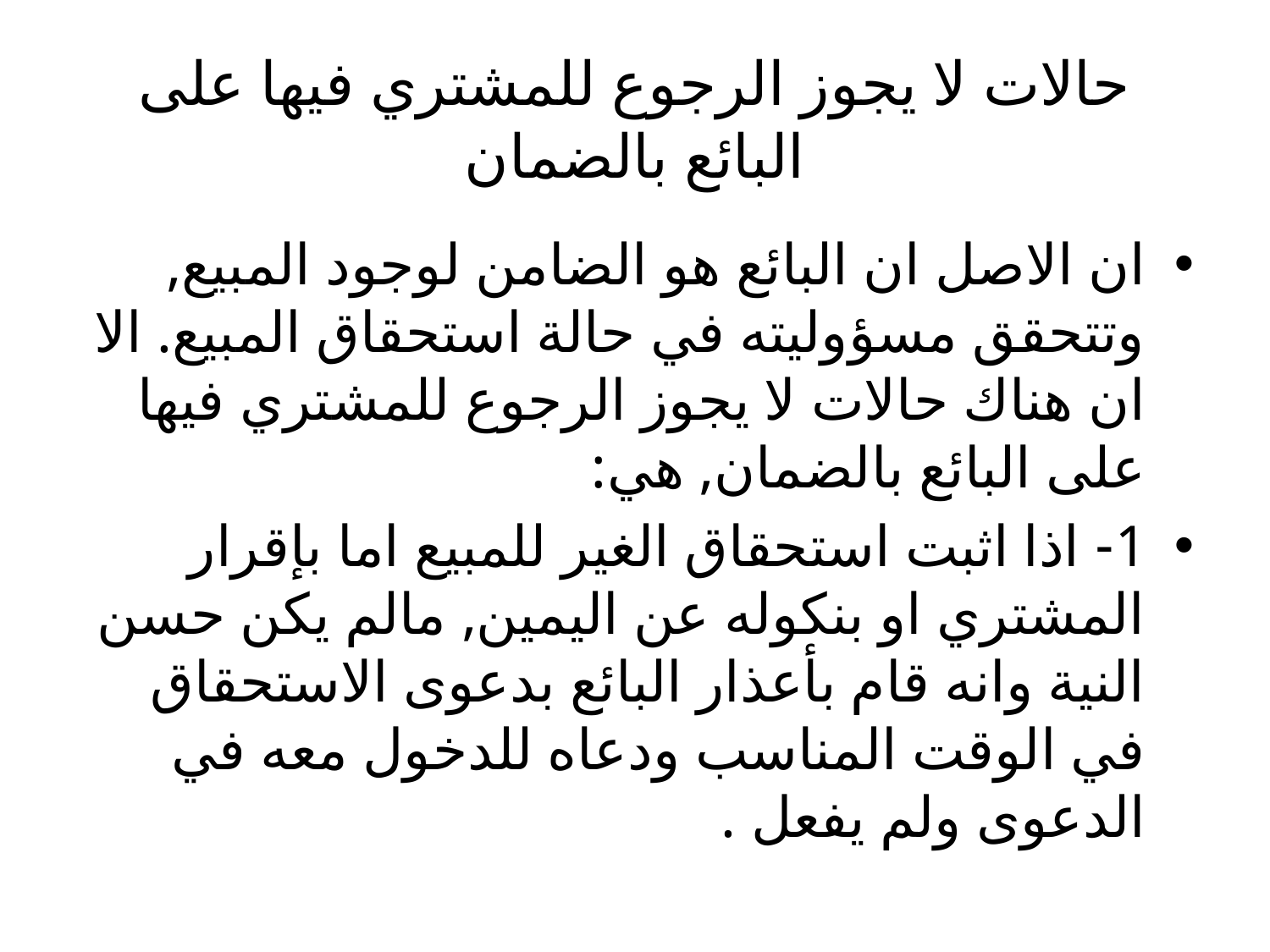

# حالات لا يجوز الرجوع للمشتري فيها على البائع بالضمان
ان الاصل ان البائع هو الضامن لوجود المبيع, وتتحقق مسؤوليته في حالة استحقاق المبيع. الا ان هناك حالات لا يجوز الرجوع للمشتري فيها على البائع بالضمان, هي:
1- اذا اثبت استحقاق الغير للمبيع اما بإقرار المشتري او بنكوله عن اليمين, مالم يكن حسن النية وانه قام بأعذار البائع بدعوى الاستحقاق في الوقت المناسب ودعاه للدخول معه في الدعوى ولم يفعل .